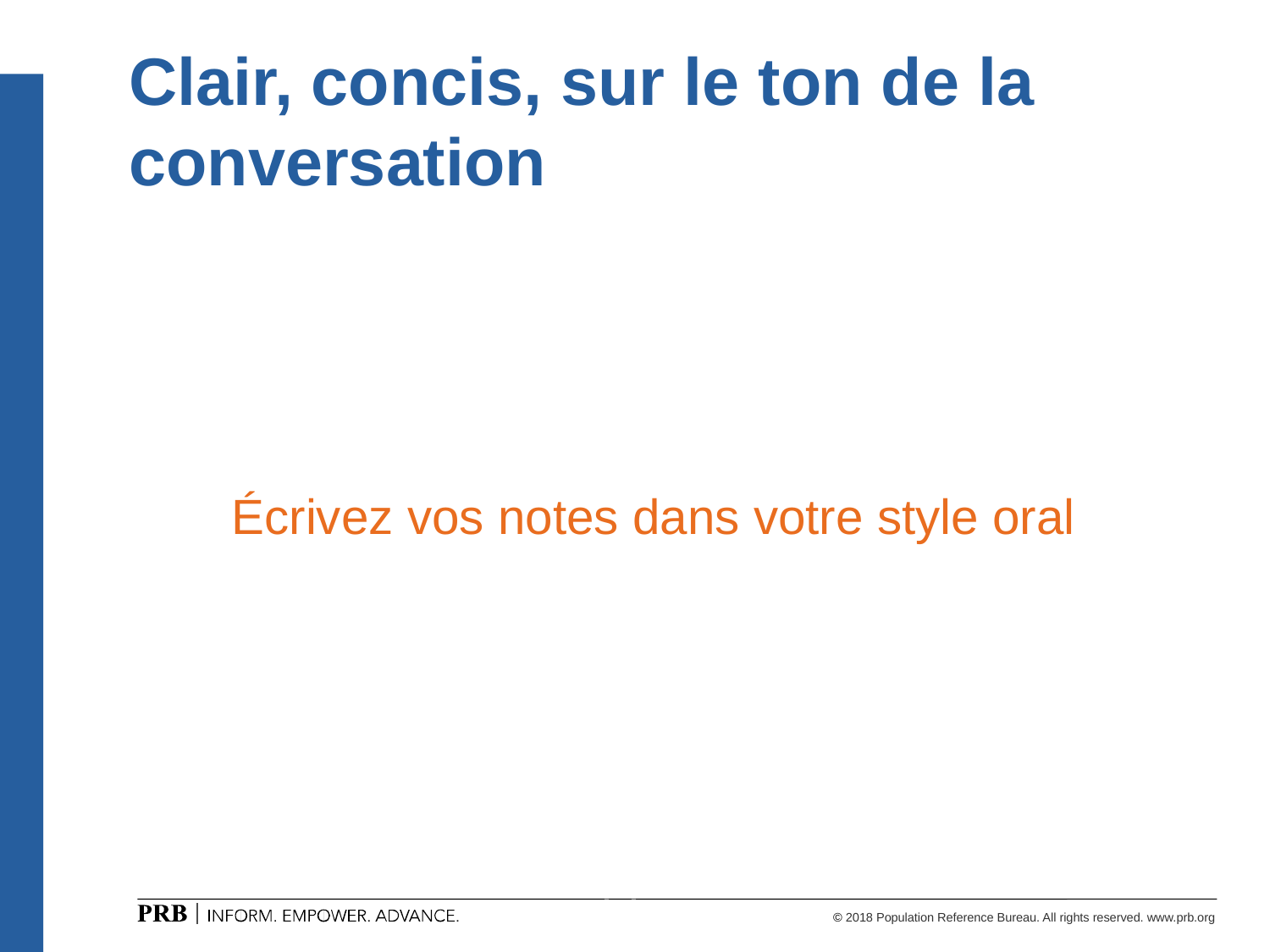

# Clair, concis, sur le ton de la conversation
Mémorisez les parties clés de vos messages
Établissez un contact visuel
Écrivez vos notes dans votre style oral
Concentrez-vous sur la clarté : des mots court et simples
Si vous faites une présentation PowerPoint, décrivez entièrement les graphiques et les tableaux